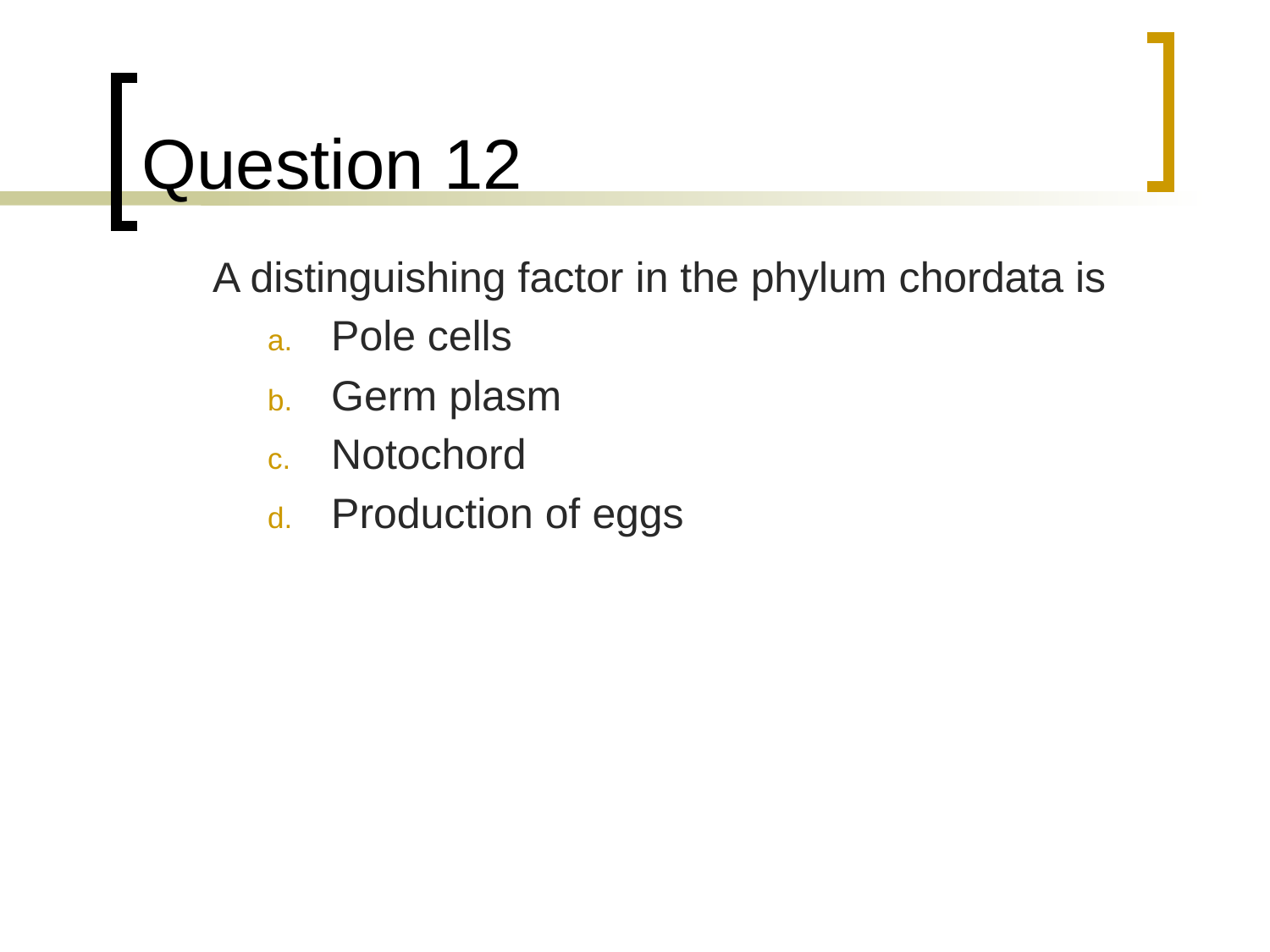

# Question 12
	A distinguishing factor in the phylum chordata is
Pole cells
Germ plasm
Notochord
Production of eggs